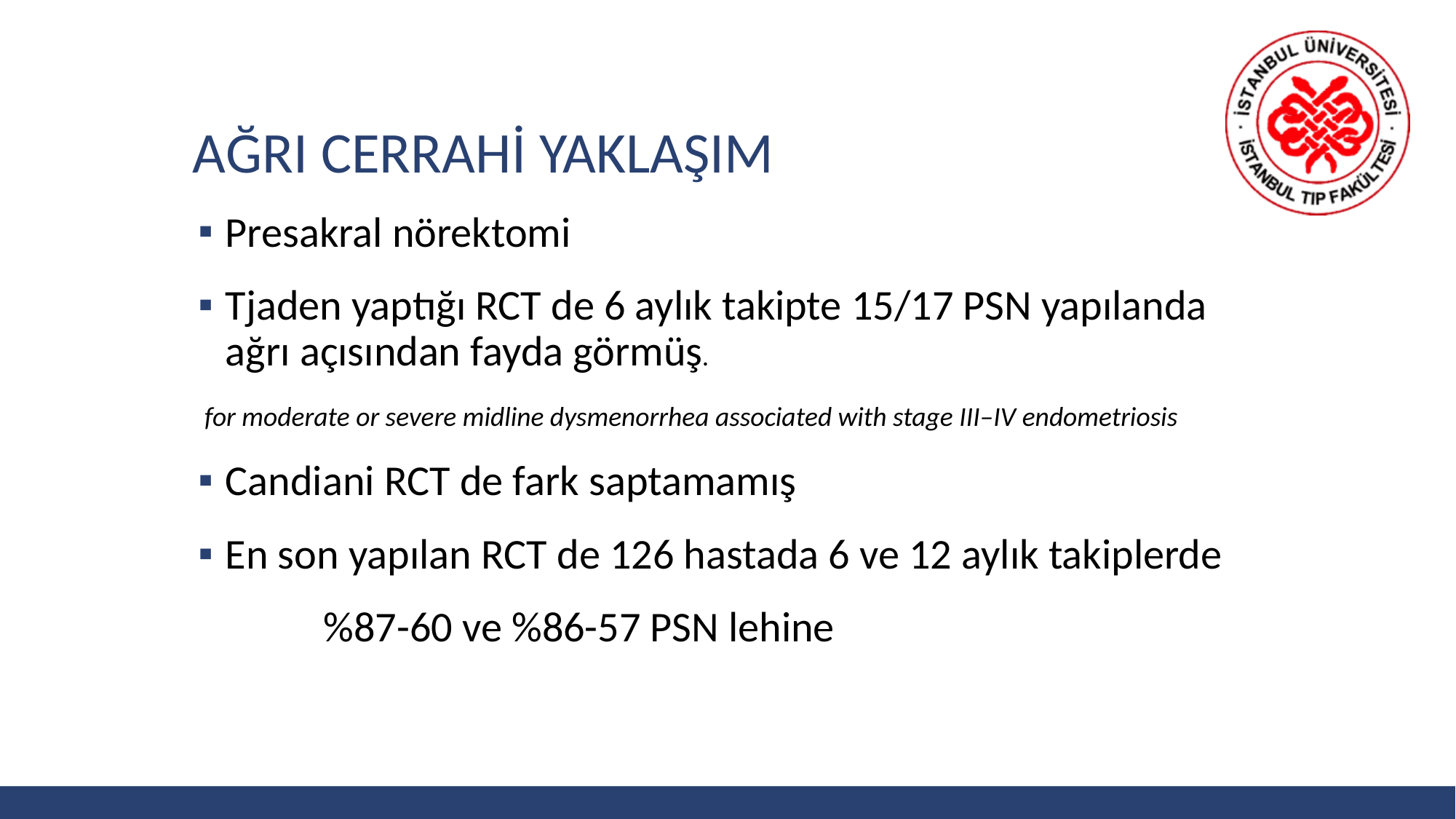

# AğrI cerrahİ yaklaşIm
Presakral nörektomi
Tjaden yaptığı RCT de 6 aylık takipte 15/17 PSN yapılanda ağrı açısından fayda görmüş.
 for moderate or severe midline dysmenorrhea associated with stage III–IV endometriosis
Candiani RCT de fark saptamamış
En son yapılan RCT de 126 hastada 6 ve 12 aylık takiplerde
             %87-60 ve %86-57 PSN lehine